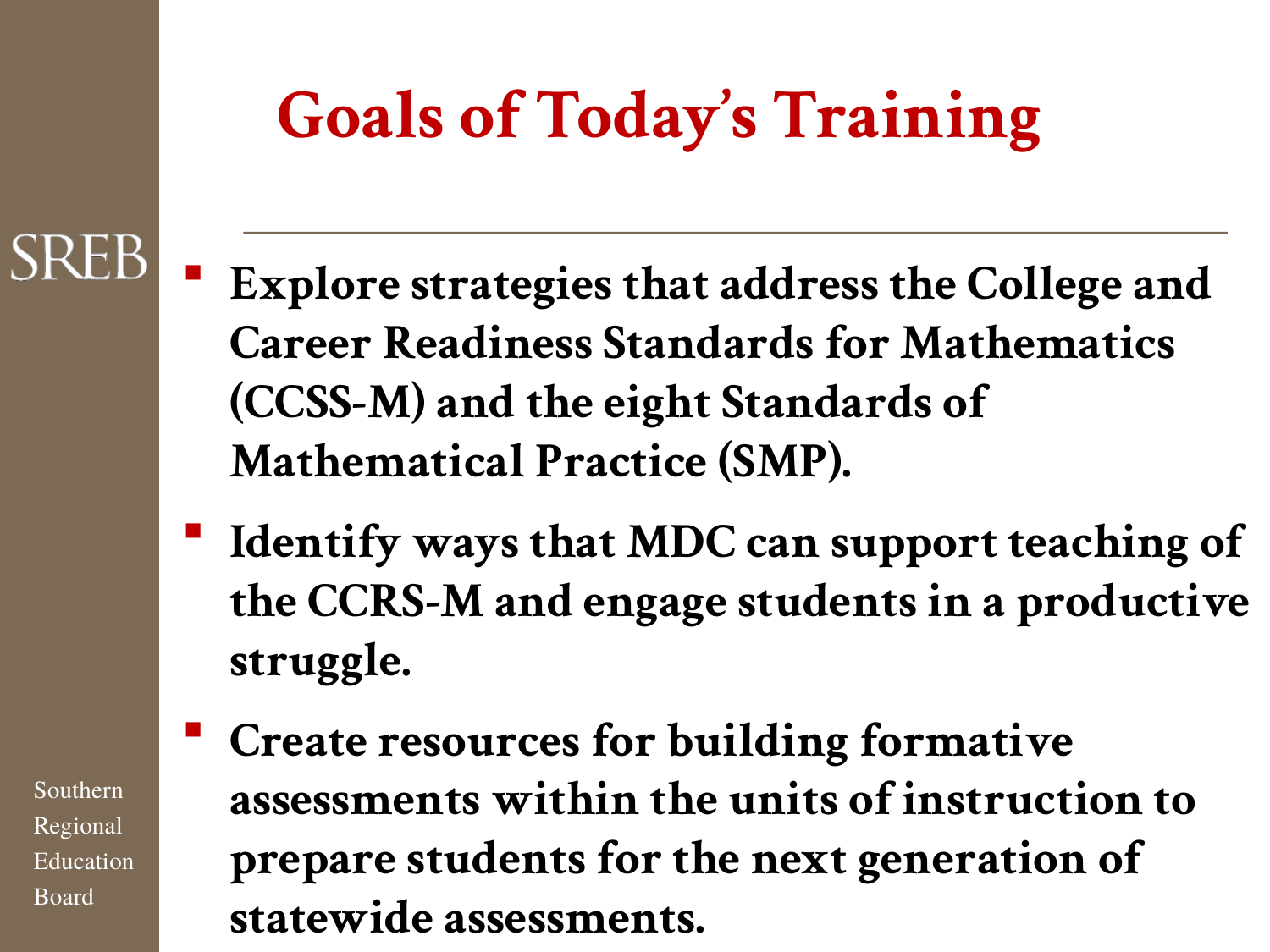

Goals of Today’s Training
Explore strategies that address the College and Career Readiness Standards for Mathematics (CCSS-M) and the eight Standards of Mathematical Practice (SMP).
Identify ways that MDC can support teaching of the CCRS-M and engage students in a productive struggle.
Create resources for building formative assessments within the units of instruction to prepare students for the next generation of statewide assessments.